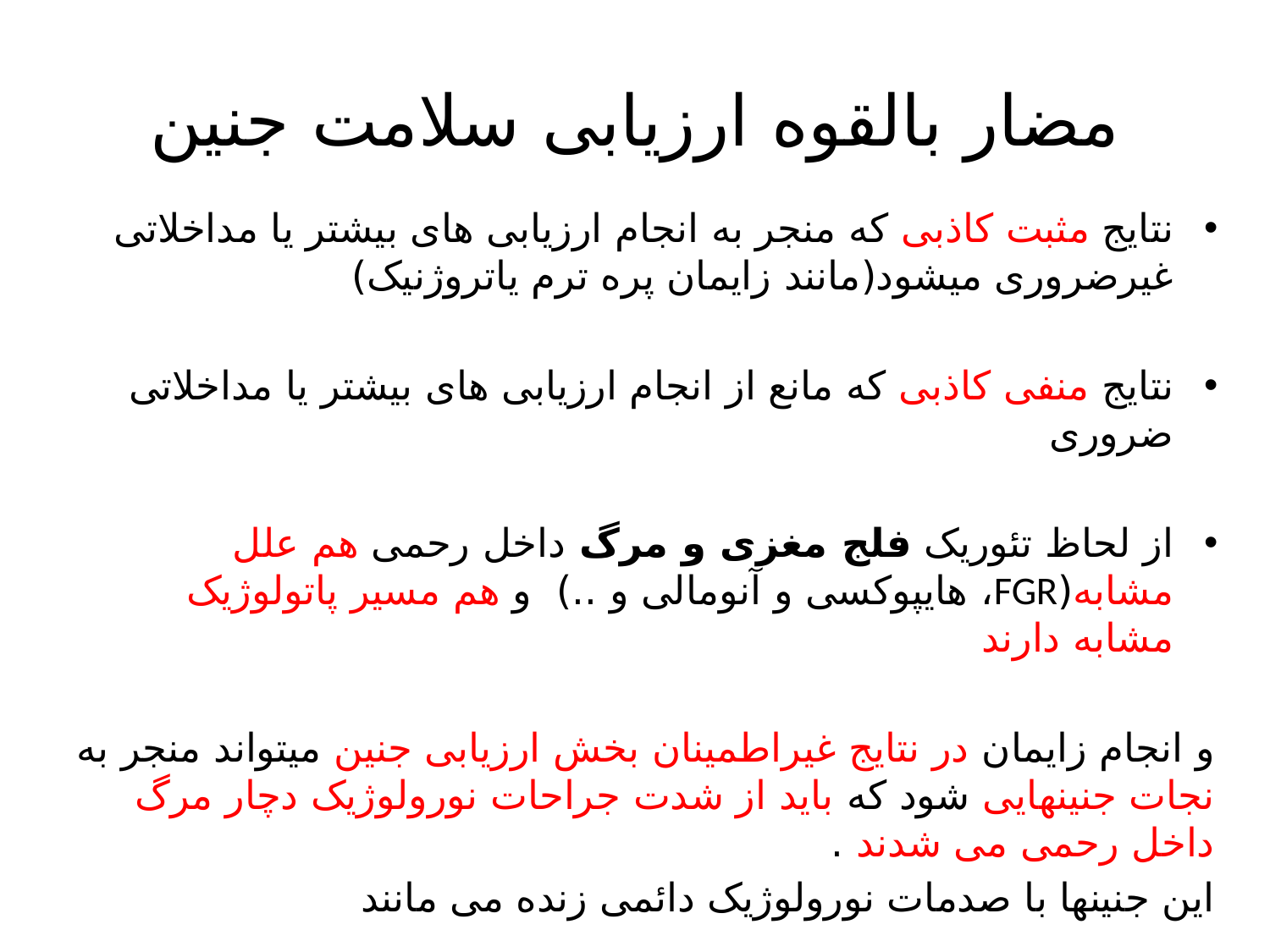

# مضار بالقوه ارزیابی سلامت جنین
نتایج مثبت کاذبی که منجر به انجام ارزیابی های بیشتر یا مداخلاتی غیرضروری میشود(مانند زایمان پره ترم یاتروژنیک)

نتایج منفی کاذبی که مانع از انجام ارزیابی های بیشتر یا مداخلاتی ضروری

از لحاظ تئوریک فلج مغزی و مرگ داخل رحمی هم علل مشابه(FGR، هایپوکسی و آنومالی و ..)  و هم مسیر پاتولوژیک مشابه دارند

و انجام زایمان در نتایج غیراطمینان بخش ارزیابی جنین میتواند منجر به نجات جنینهایی شود که باید از شدت جراحات نورولوژیک دچار مرگ داخل رحمی می شدند .
این جنینها با صدمات نورولوژیک دائمی زنده می مانند